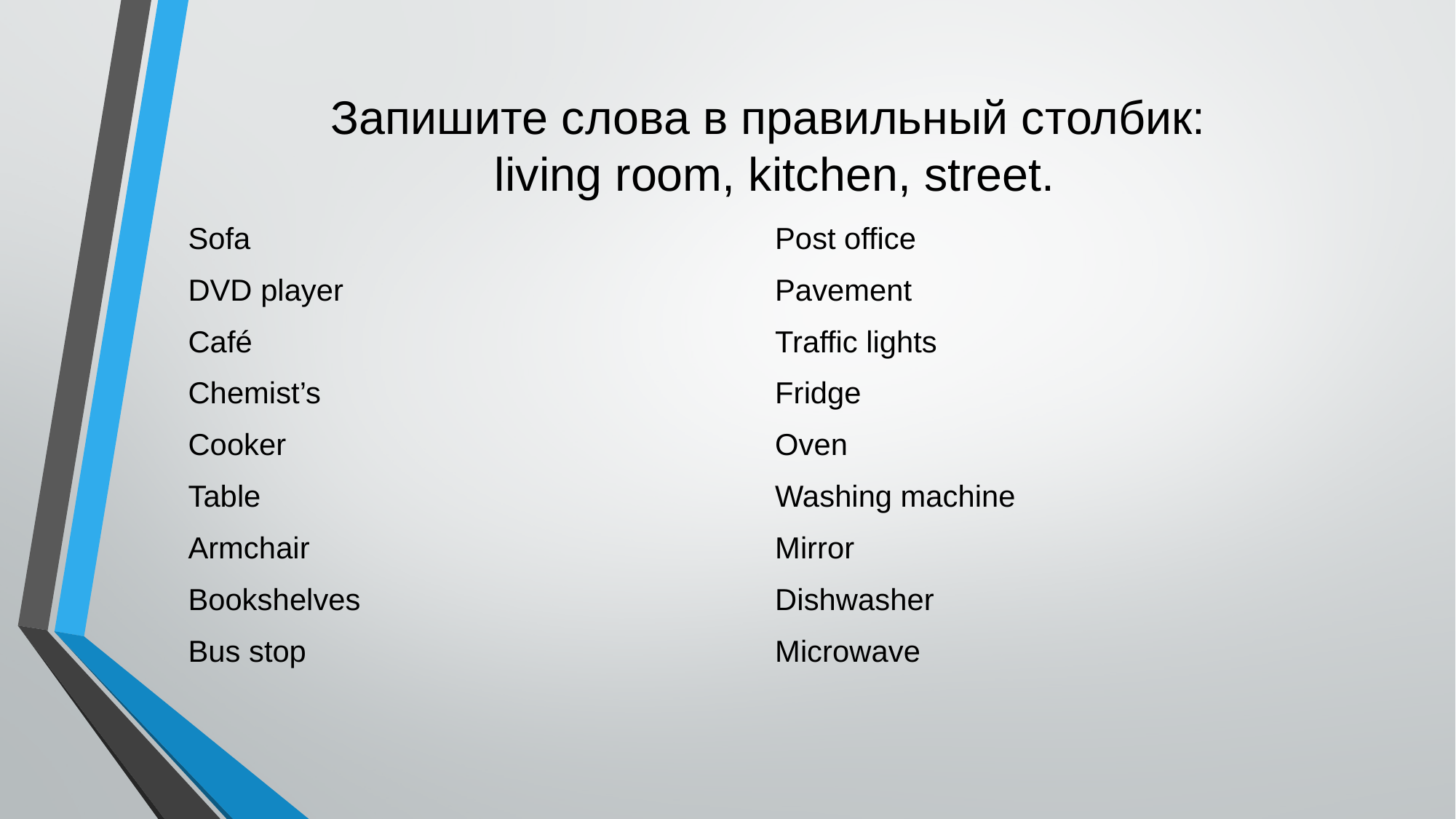

# Запишите слова в правильный столбик: living room, kitchen, street.
Sofa
DVD player
Café
Chemist’s
Cooker
Table
Armchair
Bookshelves
Bus stop
Post office
Pavement
Traffic lights
Fridge
Oven
Washing machine
Mirror
Dishwasher
Microwave